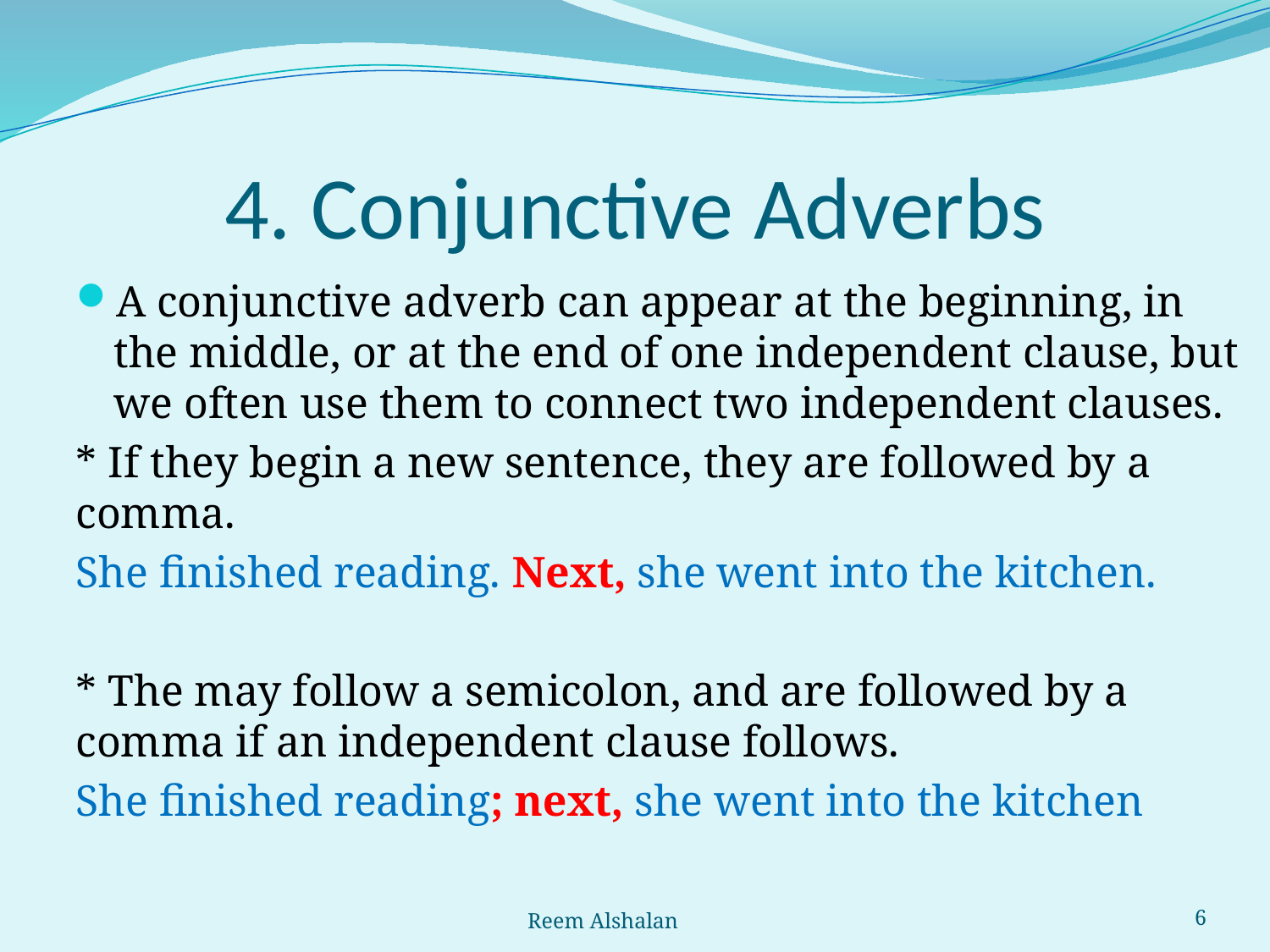

# 4. Conjunctive Adverbs
A conjunctive adverb can appear at the beginning, in the middle, or at the end of one independent clause, but we often use them to connect two independent clauses.
* If they begin a new sentence, they are followed by a comma.
She finished reading. Next, she went into the kitchen.

* The may follow a semicolon, and are followed by a comma if an independent clause follows.
She finished reading; next, she went into the kitchen

Reem Alshalan
6